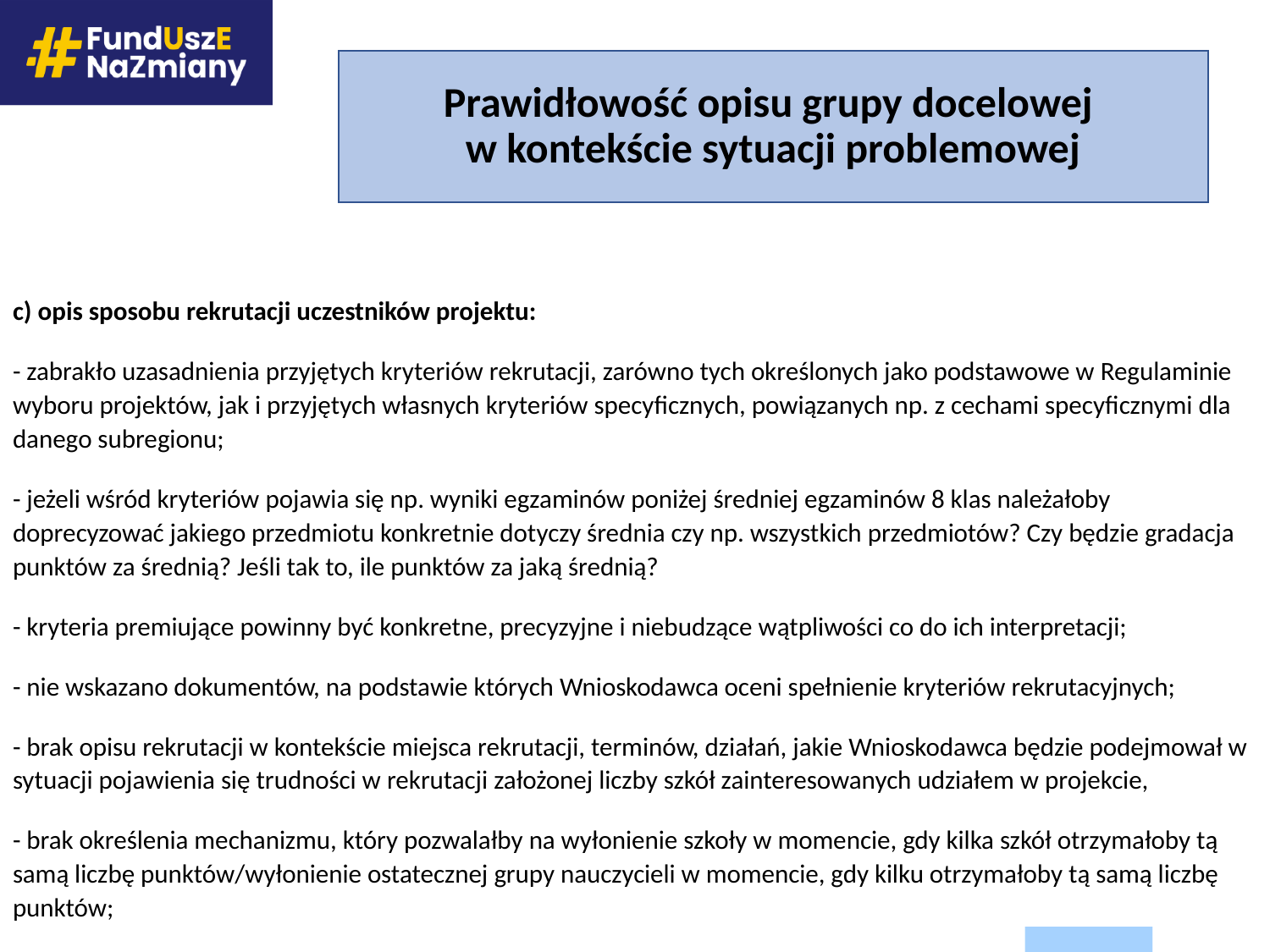

# Prawidłowość opisu grupy docelowej w kontekście sytuacji problemowej
c) opis sposobu rekrutacji uczestników projektu:
- zabrakło uzasadnienia przyjętych kryteriów rekrutacji, zarówno tych określonych jako podstawowe w Regulaminie wyboru projektów, jak i przyjętych własnych kryteriów specyficznych, powiązanych np. z cechami specyficznymi dla danego subregionu;
- jeżeli wśród kryteriów pojawia się np. wyniki egzaminów poniżej średniej egzaminów 8 klas należałoby doprecyzować jakiego przedmiotu konkretnie dotyczy średnia czy np. wszystkich przedmiotów? Czy będzie gradacja punktów za średnią? Jeśli tak to, ile punktów za jaką średnią?
- kryteria premiujące powinny być konkretne, precyzyjne i niebudzące wątpliwości co do ich interpretacji;
- nie wskazano dokumentów, na podstawie których Wnioskodawca oceni spełnienie kryteriów rekrutacyjnych;
- brak opisu rekrutacji w kontekście miejsca rekrutacji, terminów, działań, jakie Wnioskodawca będzie podejmował w sytuacji pojawienia się trudności w rekrutacji założonej liczby szkół zainteresowanych udziałem w projekcie,
- brak określenia mechanizmu, który pozwalałby na wyłonienie szkoły w momencie, gdy kilka szkół otrzymałoby tą samą liczbę punktów/wyłonienie ostatecznej grupy nauczycieli w momencie, gdy kilku otrzymałoby tą samą liczbę punktów;